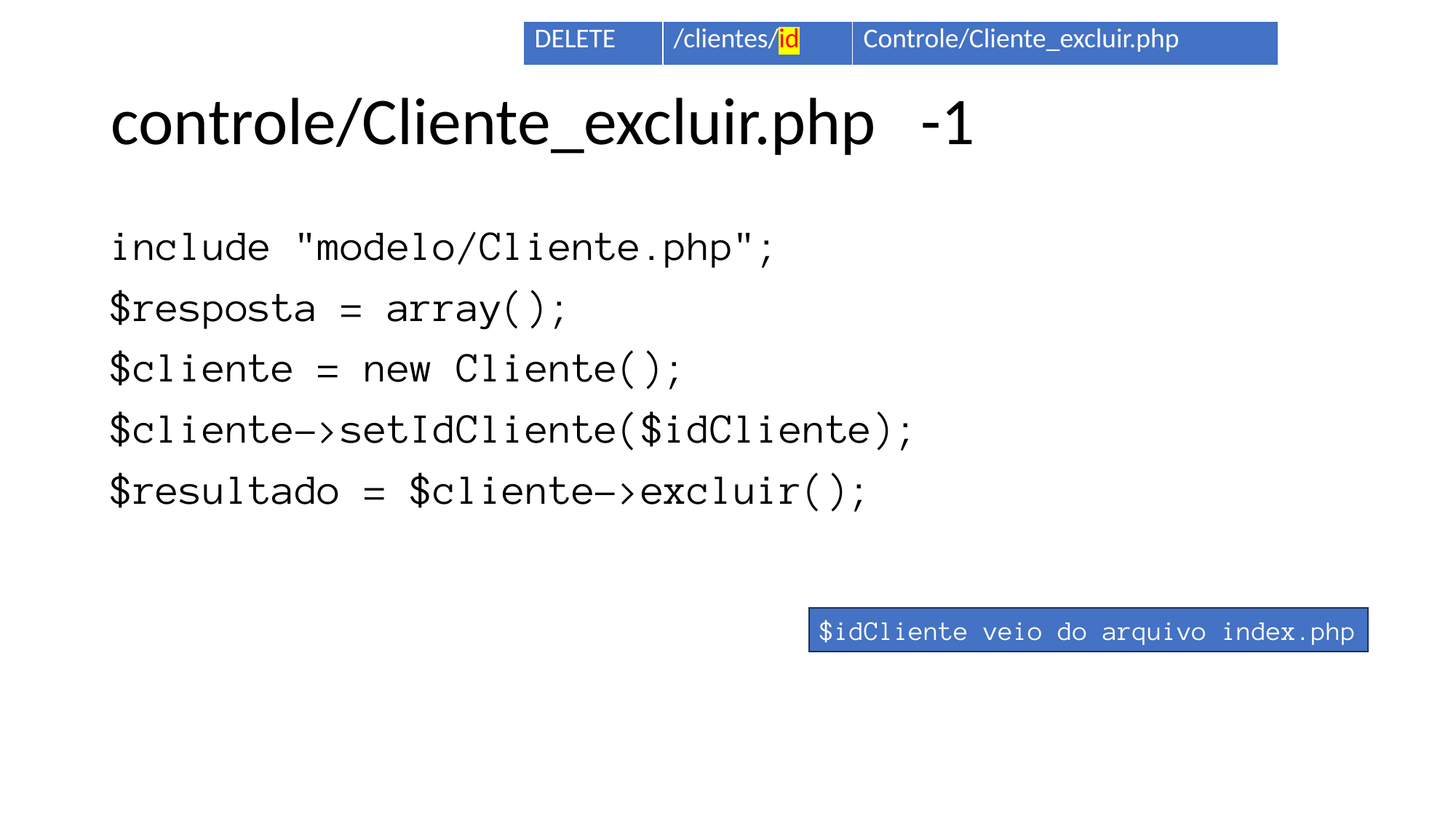

| DELETE | /clientes/id | Controle/Cliente\_excluir.php |
| --- | --- | --- |
# controle/Cliente_excluir.php   -1
include "modelo/Cliente.php";
$resposta = array();
$cliente = new Cliente();
$cliente->setIdCliente($idCliente);
$resultado = $cliente->excluir();

$idCliente veio do arquivo index.php